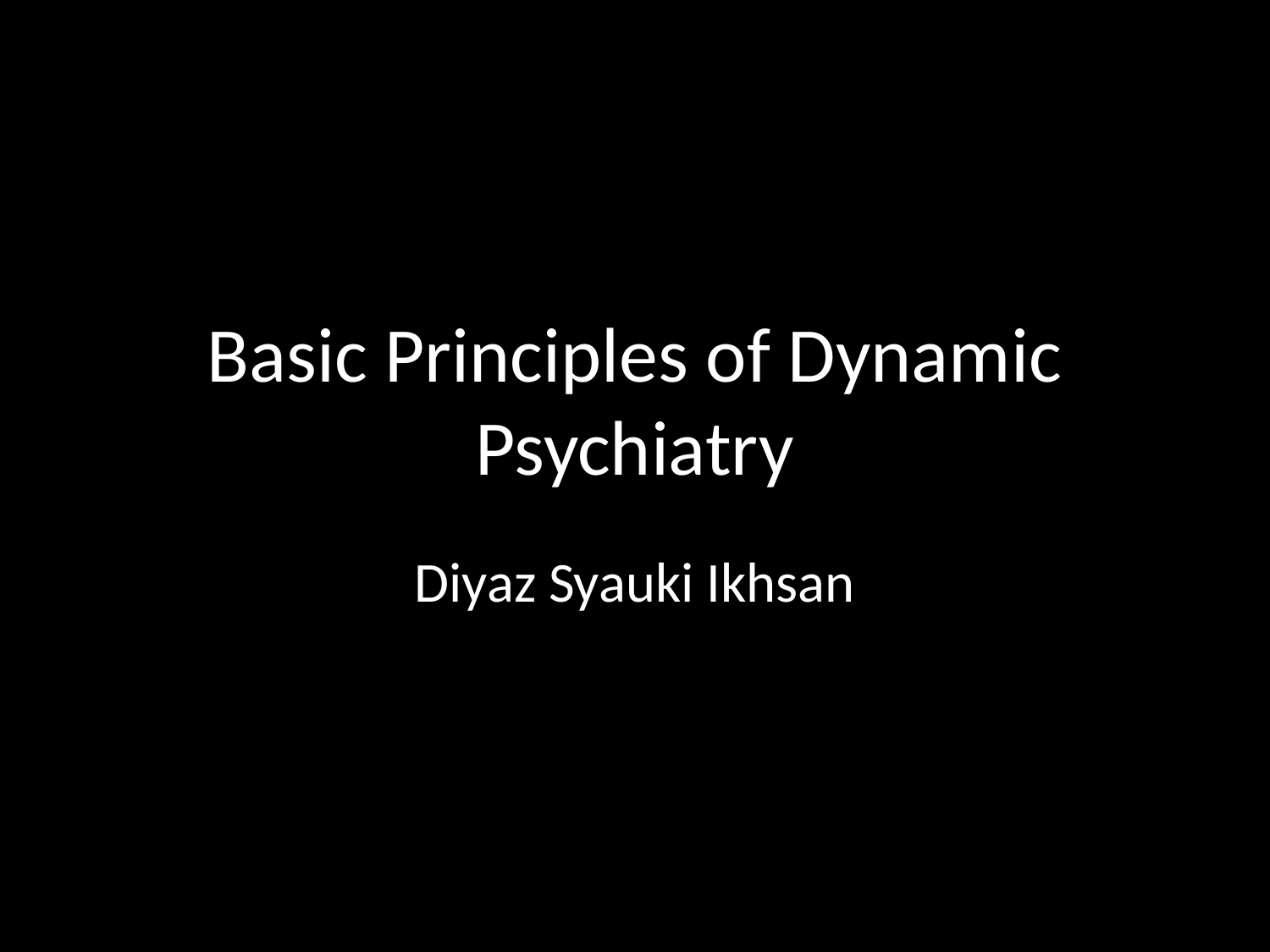

# Basic Principles of Dynamic Psychiatry
Diyaz Syauki Ikhsan